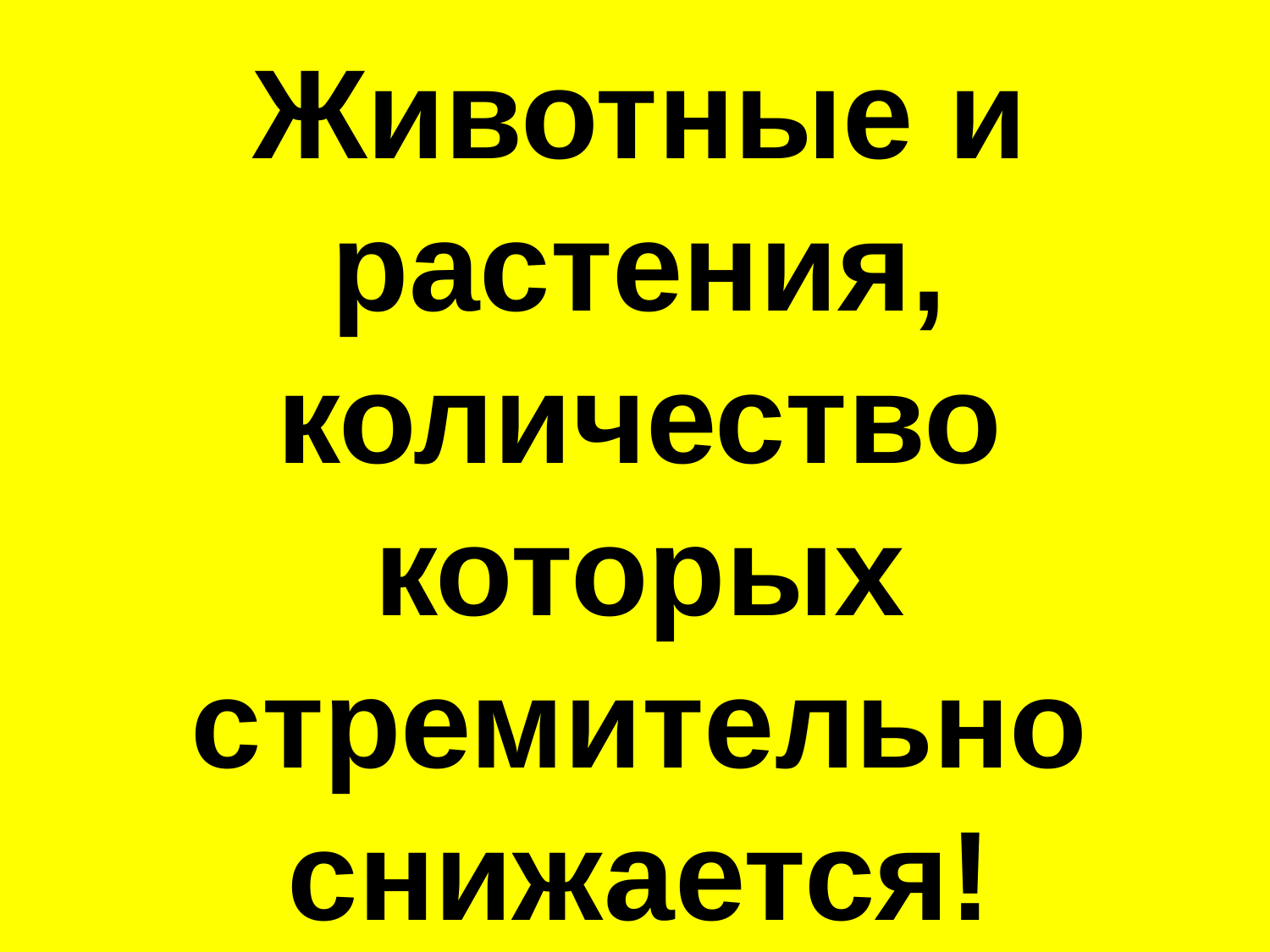

Животные и растения, количество которых стремительно снижается!